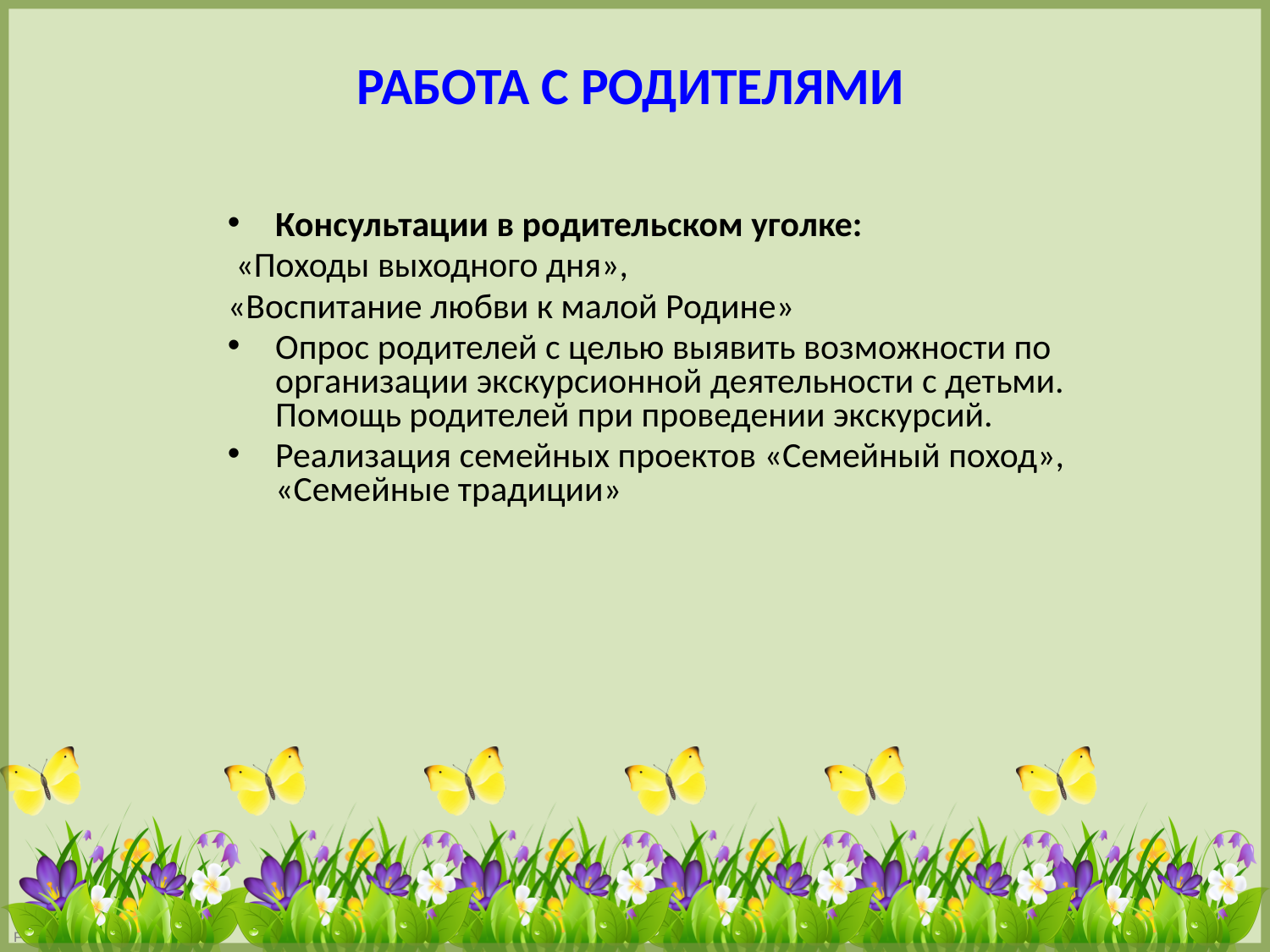

# РАБОТА С РОДИТЕЛЯМИ

Консультации в родительском уголке:
 «Походы выходного дня»,
«Воспитание любви к малой Родине»
Опрос родителей с целью выявить возможности по организации экскурсионной деятельности с детьми. Помощь родителей при проведении экскурсий.
Реализация семейных проектов «Семейный поход», «Семейные традиции»